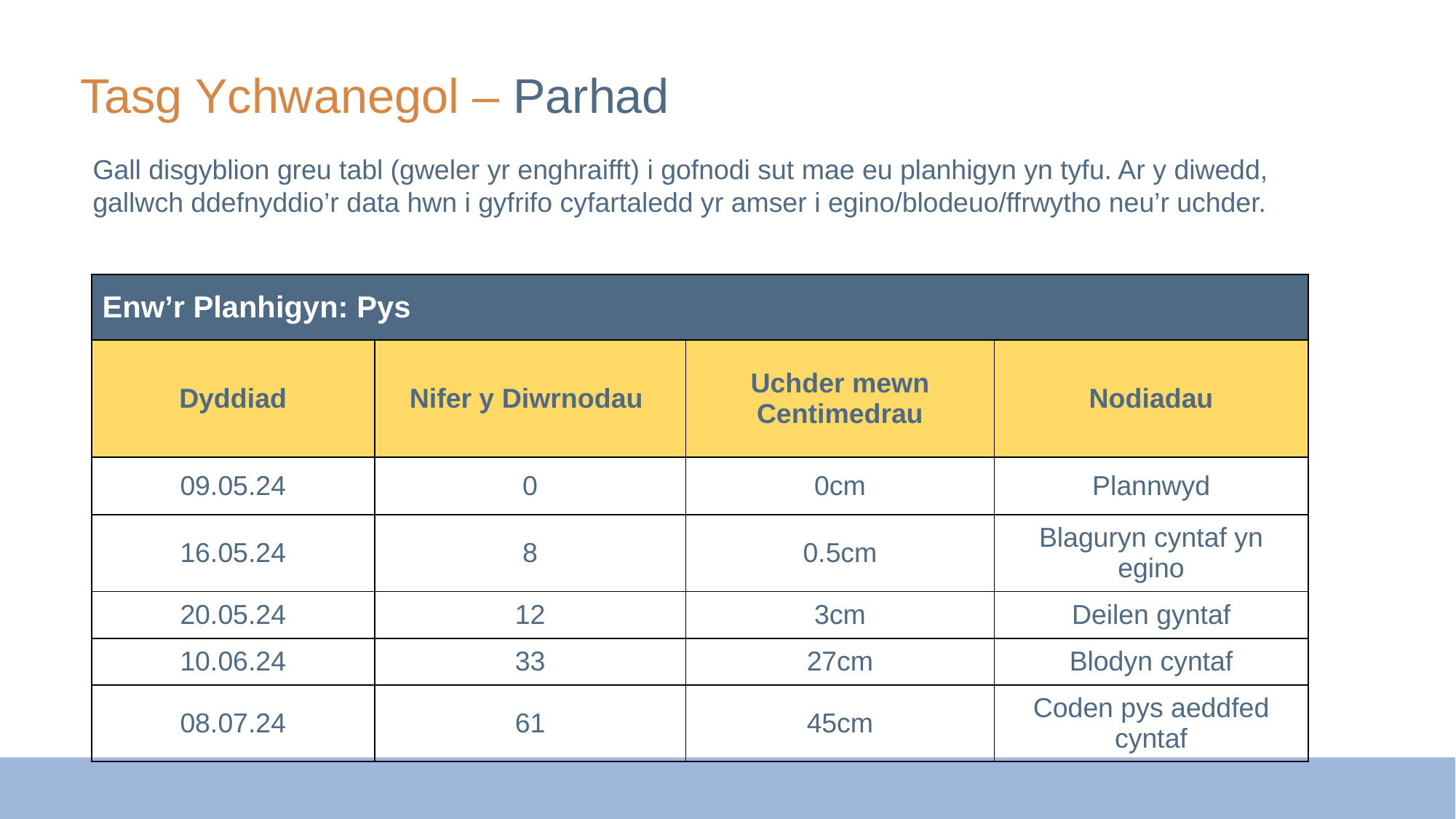

Tasg Ychwanegol – Parhad
Gall disgyblion greu tabl (gweler yr enghraifft) i gofnodi sut mae eu planhigyn yn tyfu. Ar y diwedd, gallwch ddefnyddio’r data hwn i gyfrifo cyfartaledd yr amser i egino/blodeuo/ffrwytho neu’r uchder.
| Enw’r Planhigyn: Pys |  |  |  |
| --- | --- | --- | --- |
| Dyddiad | Nifer y Diwrnodau | Uchder mewn Centimedrau | Nodiadau |
| 09.05.24 | 0 | 0cm | Plannwyd |
| 16.05.24 | 8 | 0.5cm | Blaguryn cyntaf yn egino |
| 20.05.24 | 12 | 3cm | Deilen gyntaf |
| 10.06.24 | 33 | 27cm | Blodyn cyntaf |
| 08.07.24 | 61 | 45cm | Coden pys aeddfed cyntaf |